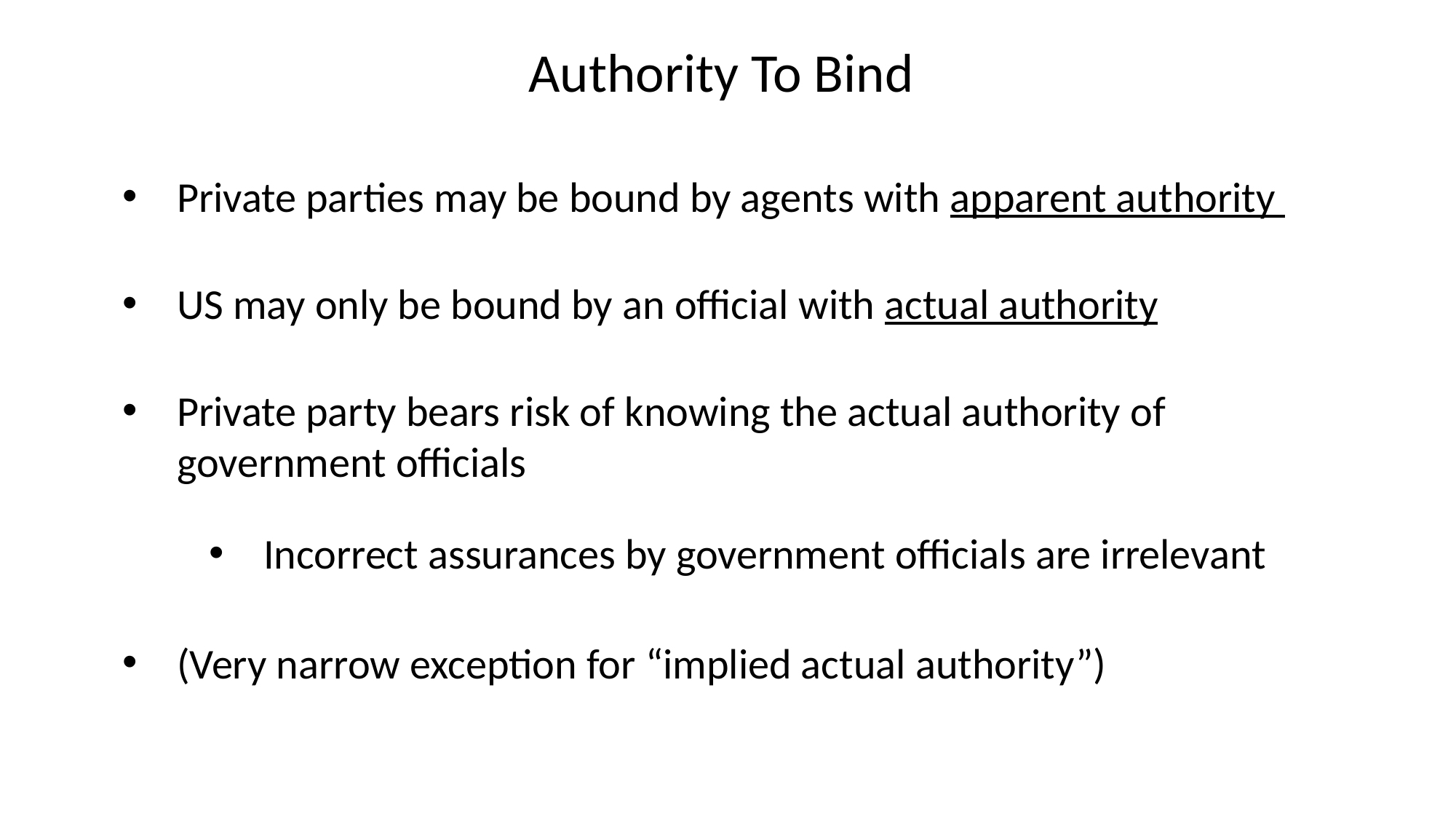

Authority To Bind
Private parties may be bound by agents with apparent authority
US may only be bound by an official with actual authority
Private party bears risk of knowing the actual authority of government officials
Incorrect assurances by government officials are irrelevant
(Very narrow exception for “implied actual authority”)